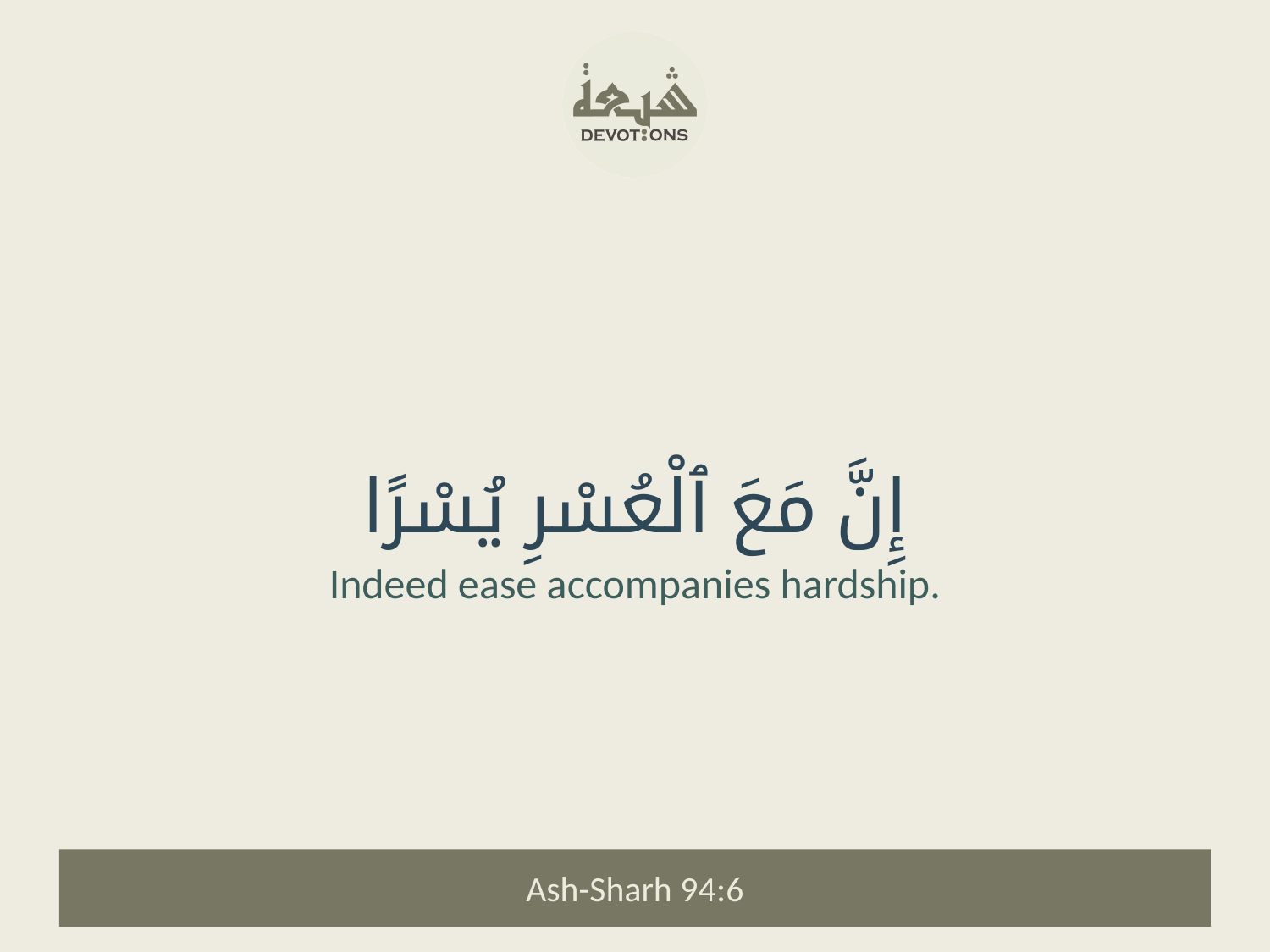

إِنَّ مَعَ ٱلْعُسْرِ يُسْرًا
Indeed ease accompanies hardship.
Ash-Sharh 94:6